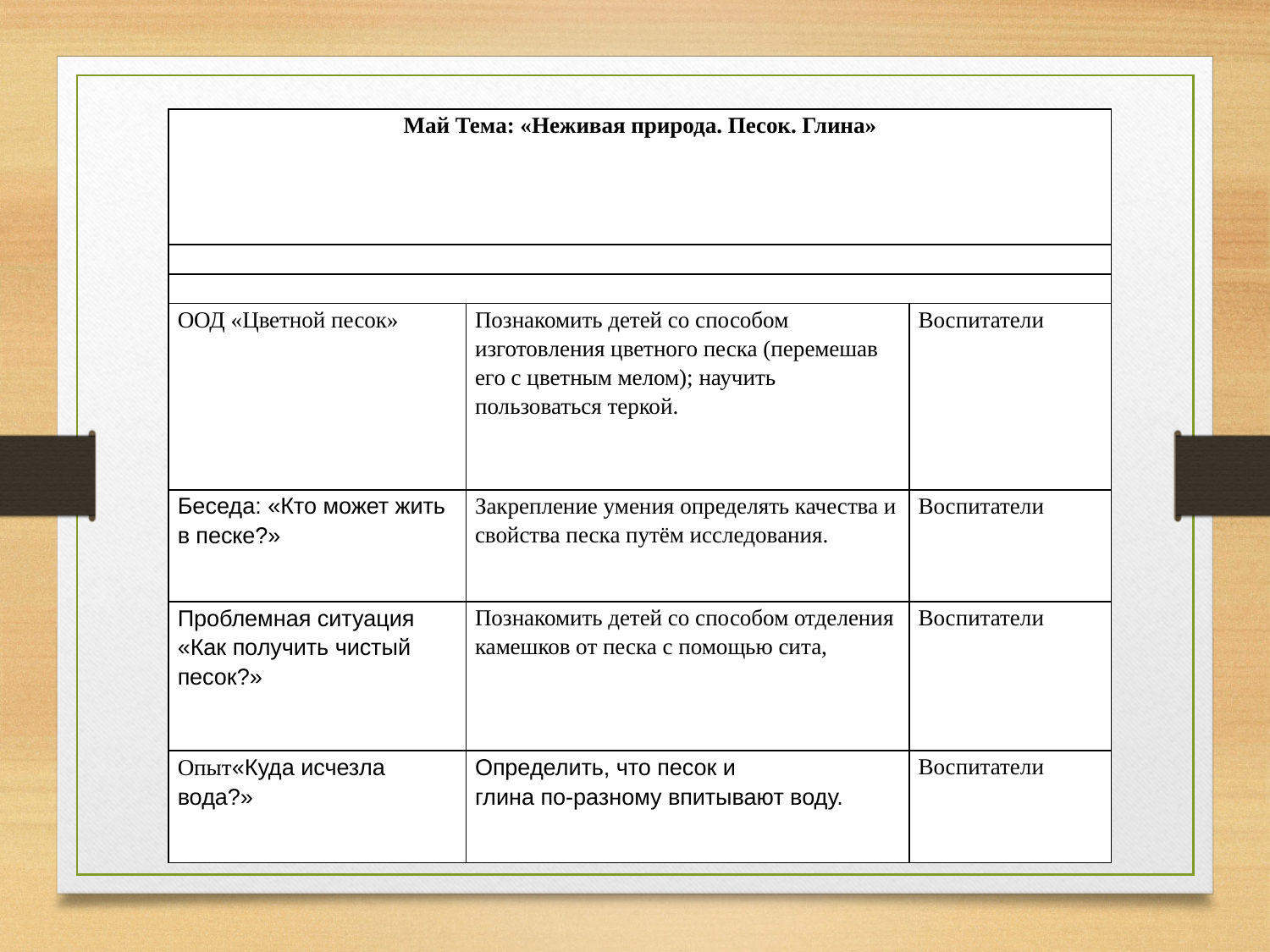

| Май Тема: «Неживая природа. Песок. Глина» |  |  |
| --- | --- | --- |
|  |  |  |
|  |  |  |
| ООД «Цветной песок» | Познакомить детей со способом изготовления цветного песка (перемешав его с цветным мелом); научить пользоваться теркой. | Воспитатели |
| Беседа: «Кто может жить в песке?» | Закрепление умения определять качества и свойства песка путём исследования. | Воспитатели |
| Проблемная ситуация «Как получить чистый песок?» | Познакомить детей со способом отделения камешков от песка с помощью сита, | Воспитатели |
| Опыт«Куда исчезла вода?» | Определить, что песок и глина по-разному впитывают воду. | Воспитатели |